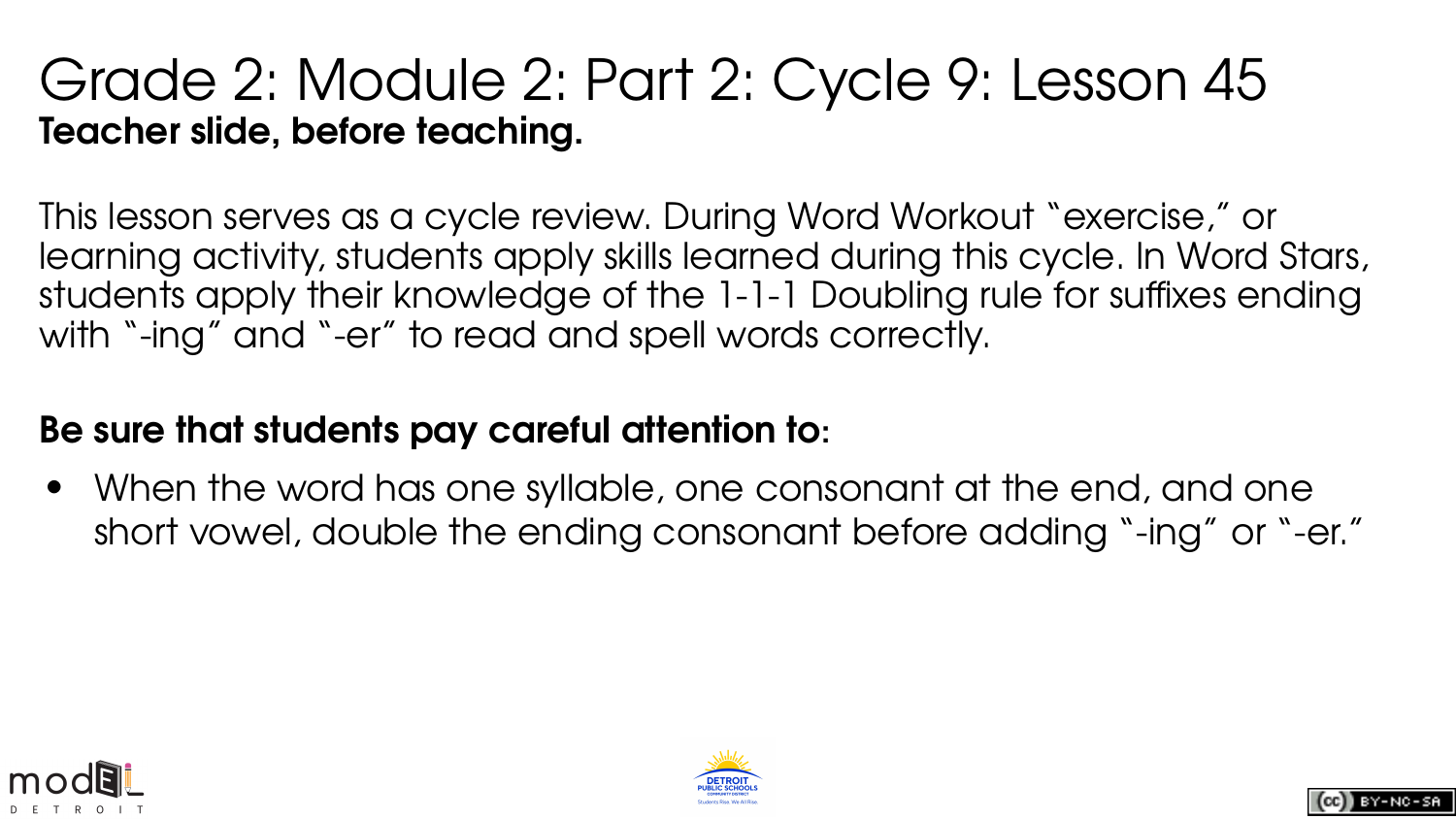

# Grade 2: Module 2: Part 2: Cycle 9: Lesson 45
Teacher slide, before teaching.
This lesson serves as a cycle review. During Word Workout “exercise,” or learning activity, students apply skills learned during this cycle. In Word Stars, students apply their knowledge of the 1-1-1 Doubling rule for suffixes ending with “-ing” and “-er” to read and spell words correctly.

Be sure that students pay careful attention to:
When the word has one syllable, one consonant at the end, and one short vowel, double the ending consonant before adding “-ing” or “-er.”